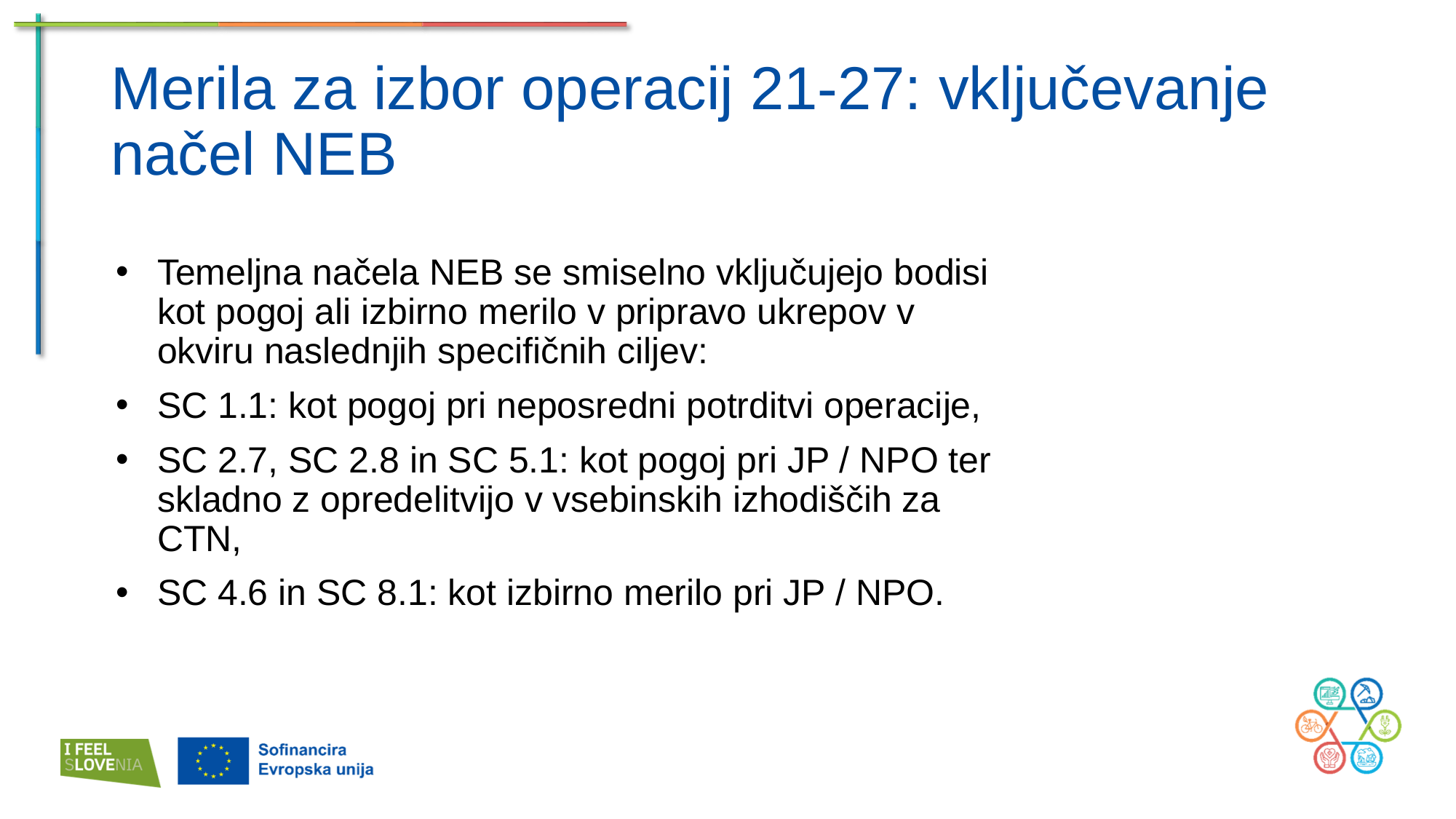

# Merila za izbor operacij 21-27: vključevanje načel NEB

Temeljna načela NEB se smiselno vključujejo bodisi kot pogoj ali izbirno merilo v pripravo ukrepov v okviru naslednjih specifičnih ciljev:
SC 1.1: kot pogoj pri neposredni potrditvi operacije,
SC 2.7, SC 2.8 in SC 5.1: kot pogoj pri JP / NPO ter skladno z opredelitvijo v vsebinskih izhodiščih za CTN,
SC 4.6 in SC 8.1: kot izbirno merilo pri JP / NPO.